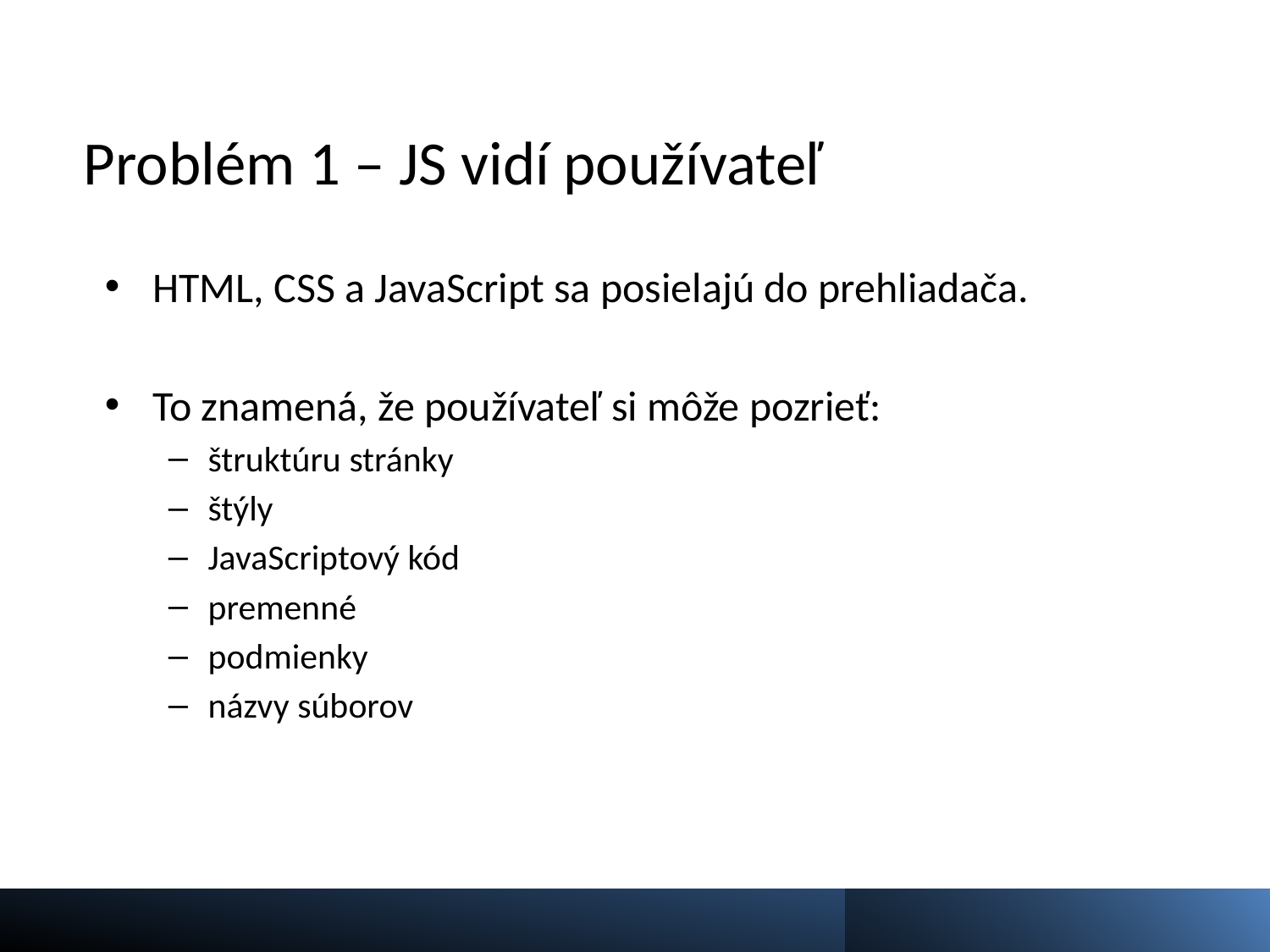

# Problém 1 – JS vidí používateľ
HTML, CSS a JavaScript sa posielajú do prehliadača.

To znamená, že používateľ si môže pozrieť:
štruktúru stránky
štýly
JavaScriptový kód
premenné
podmienky
názvy súborov